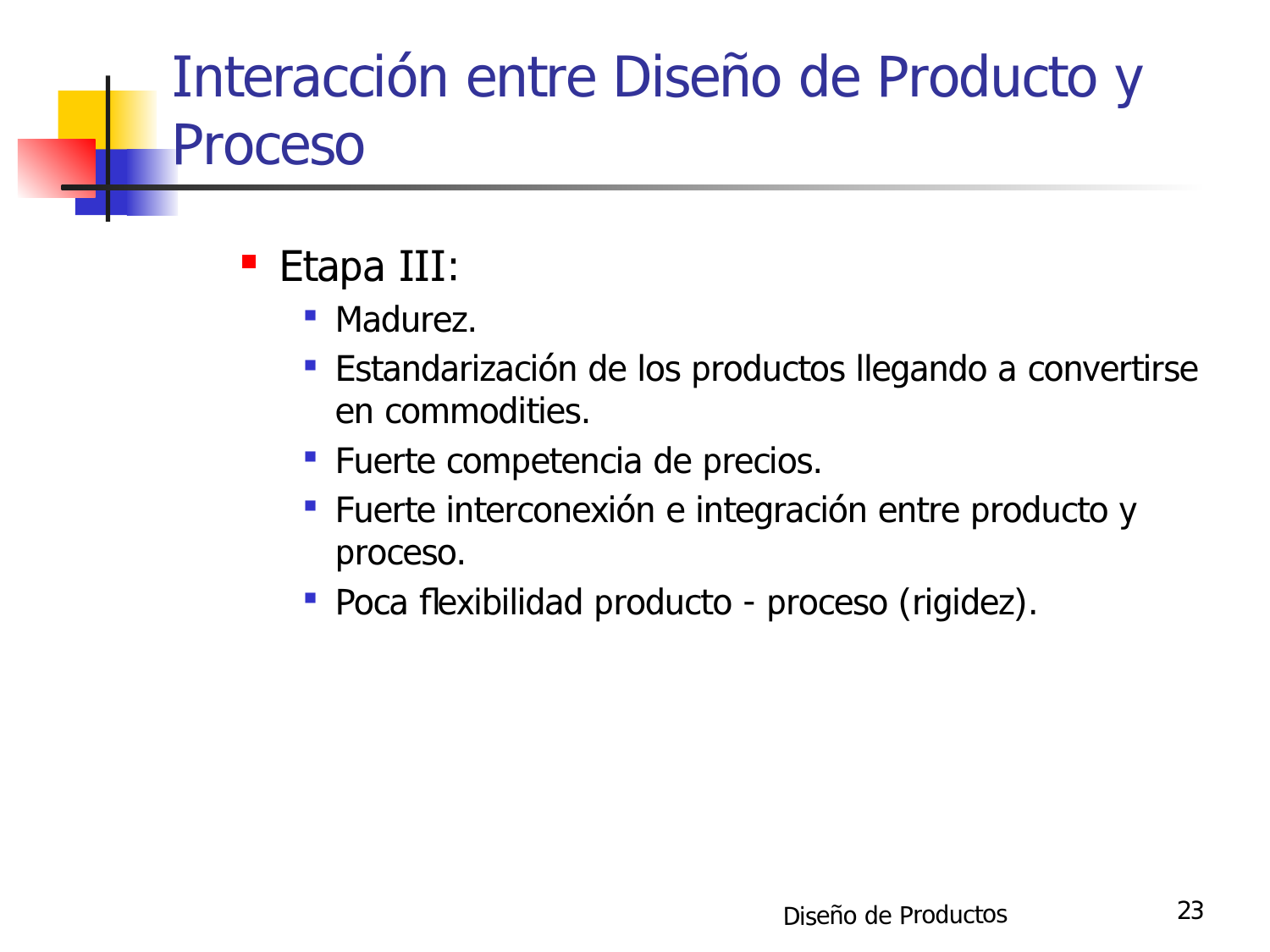

# Interacción entre Diseño de Producto y Proceso
Etapa III:
Madurez.
Estandarización de los productos llegando a convertirse en commodities.
Fuerte competencia de precios.
Fuerte interconexión e integración entre producto y proceso.
Poca flexibilidad producto - proceso (rigidez).

23
Diseño de Productos